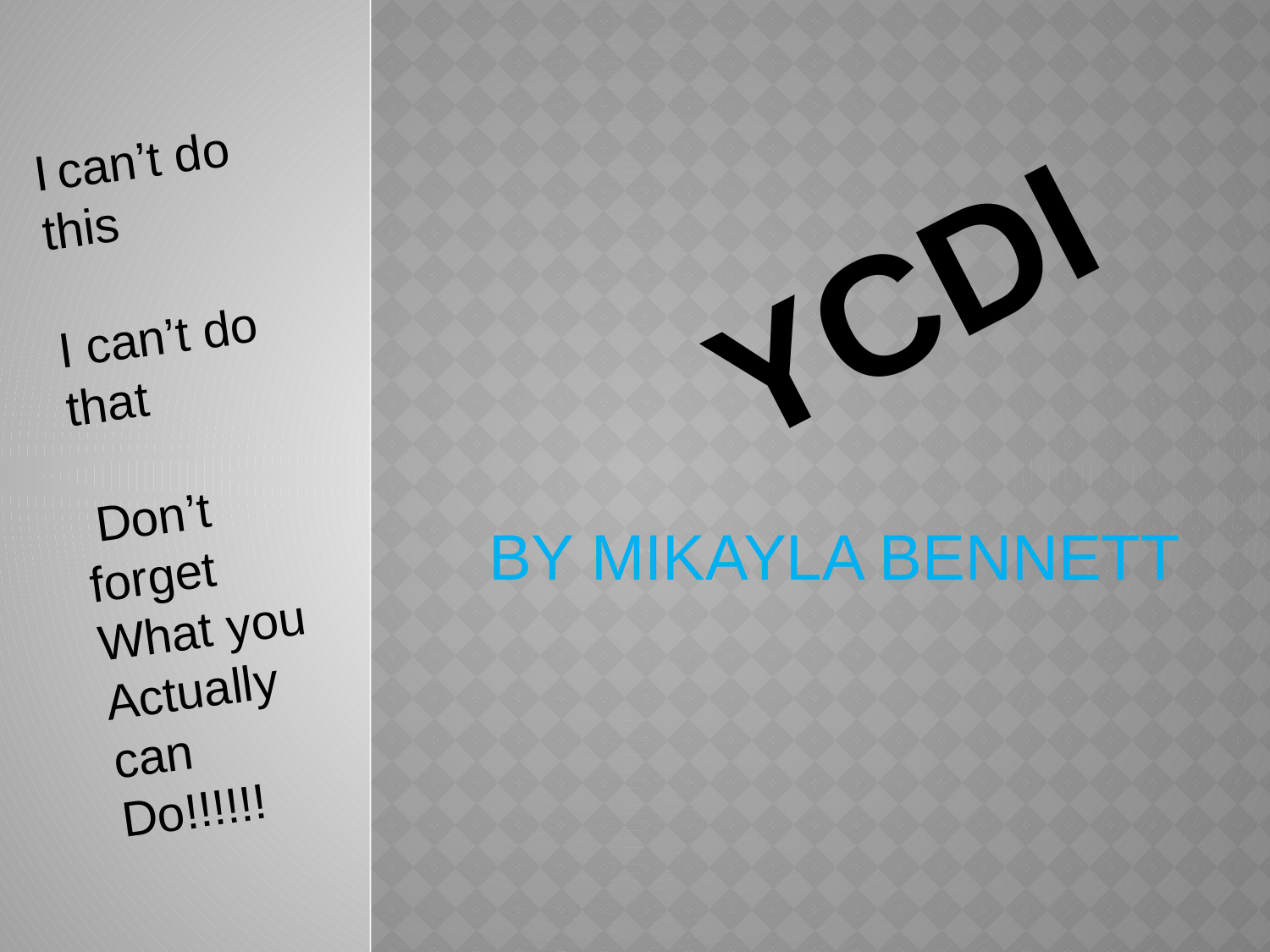

I can’t do this

I can’t do that

 Don’t forget
What you
Actually can
Do!!!!!!
# YCDI
BY MIKAYLA BENNETT